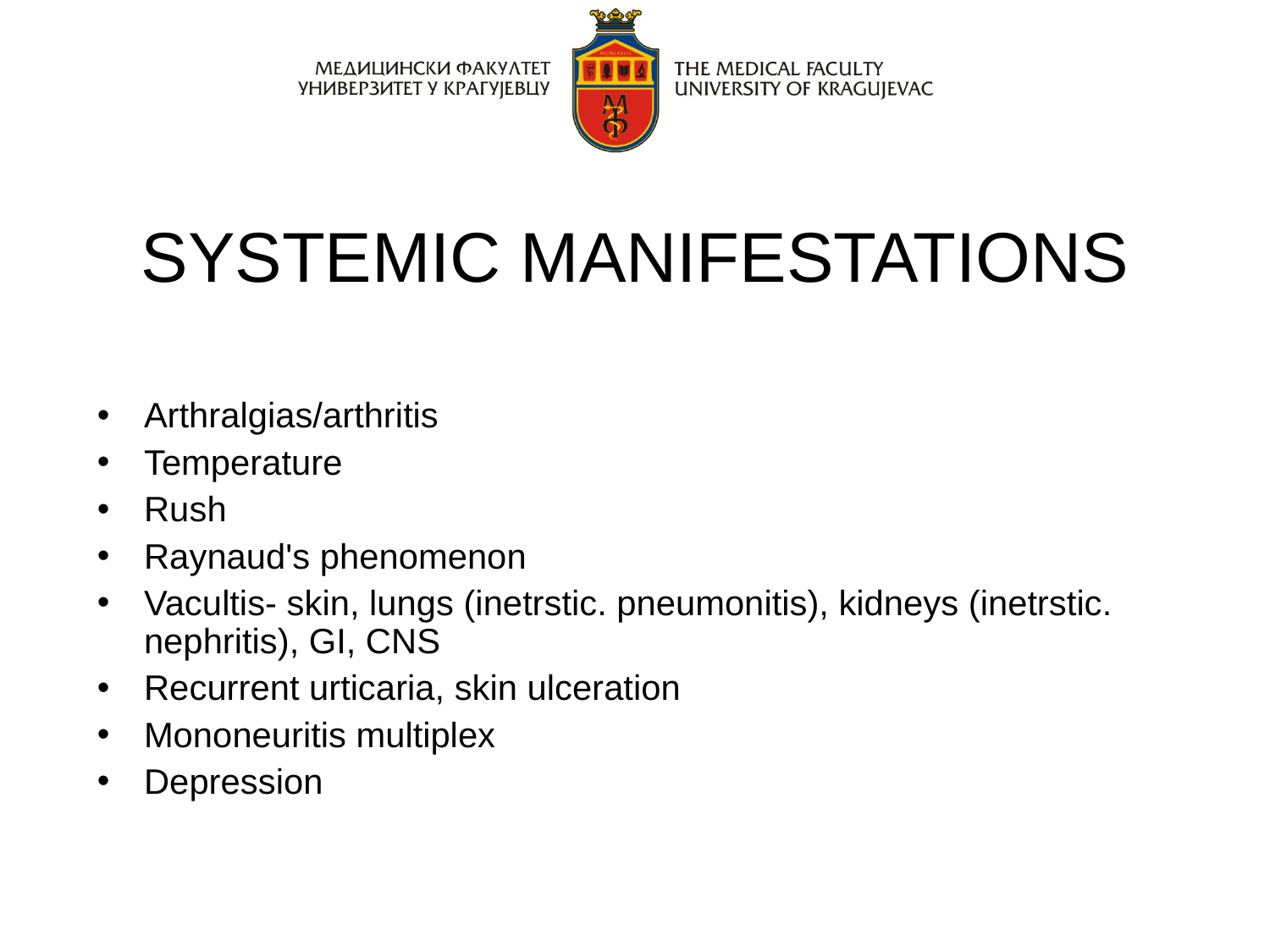

SYSTEMIC MANIFESTATIONS
Arthralgias/arthritis
Temperature
Rush
Raynaud's phenomenon
Vacultis- skin, lungs (inetrstic. pneumonitis), kidneys (inetrstic. nephritis), GI, CNS
Recurrent urticaria, skin ulceration
Mononeuritis multiplex
Depression